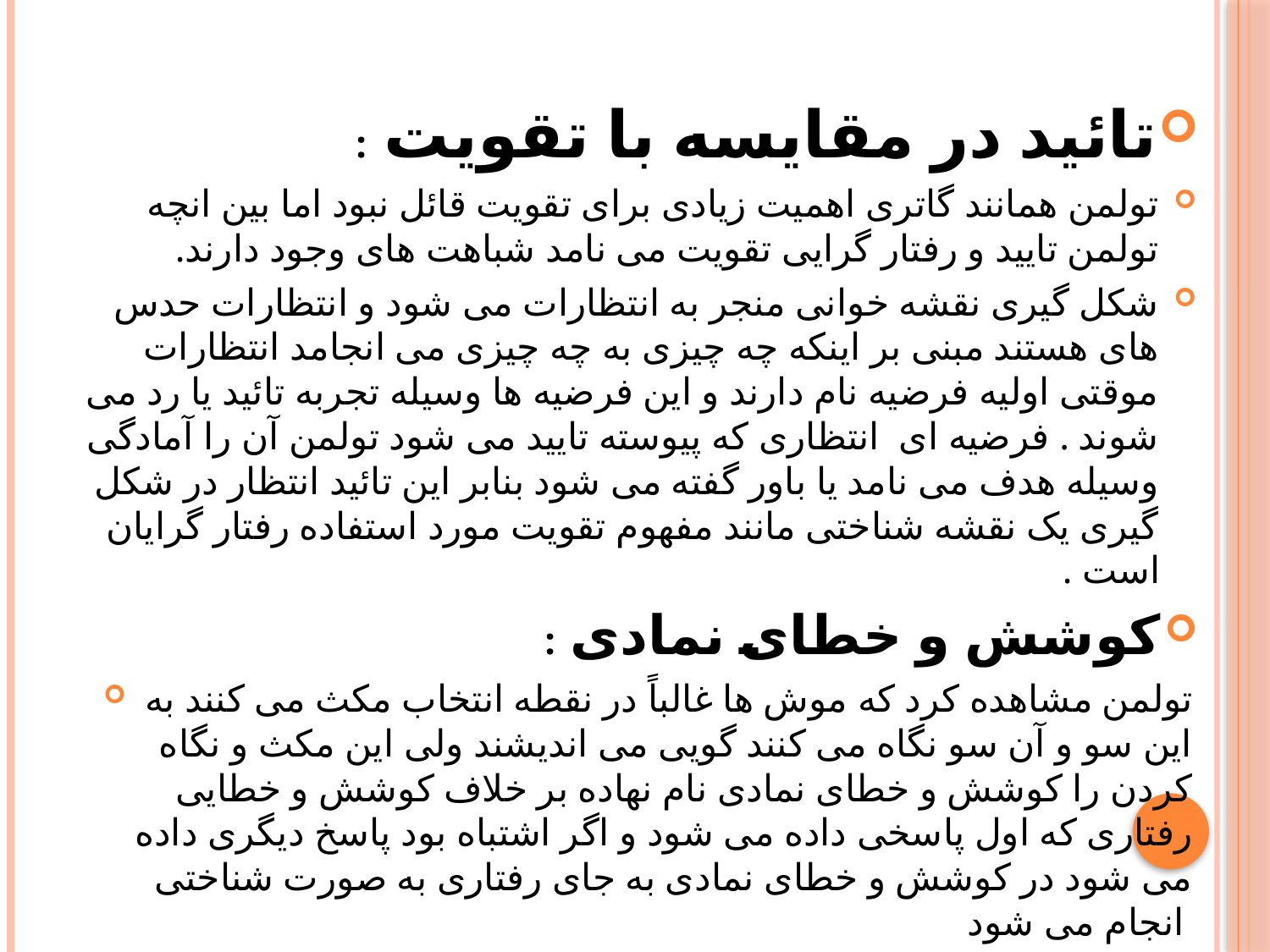

تائید در مقایسه با تقویت :
تولمن همانند گاتری اهمیت زیادی برای تقویت قائل نبود اما بین انچه تولمن تایید و رفتار گرایی تقویت می نامد شباهت های وجود دارند.
شکل گیری نقشه خوانی منجر به انتظارات می شود و انتظارات حدس های هستند مبنی بر اینکه چه چیزی به چه چیزی می انجامد انتظارات موقتی اولیه فرضیه نام دارند و این فرضیه ها وسیله تجربه تائید یا رد می شوند . فرضیه ای  انتظاری که پیوسته تایید می شود تولمن آن را آمادگی وسیله هدف می نامد یا باور گفته می شود بنابر این تائید انتظار در شکل گیری یک نقشه شناختی مانند مفهوم تقویت مورد استفاده رفتار گرایان است .
کوشش و خطای نمادی :
تولمن مشاهده کرد که موش ها غالباً در نقطه انتخاب مکث می کنند به این سو و آن سو نگاه می کنند گویی می اندیشند ولی این مکث و نگاه کردن را کوشش و خطای نمادی نام نهاده بر خلاف کوشش و خطایی رفتاری که اول پاسخی داده می شود و اگر اشتباه بود پاسخ دیگری داده می شود در کوشش و خطای نمادی به جای رفتاری به صورت شناختی انجام می شود